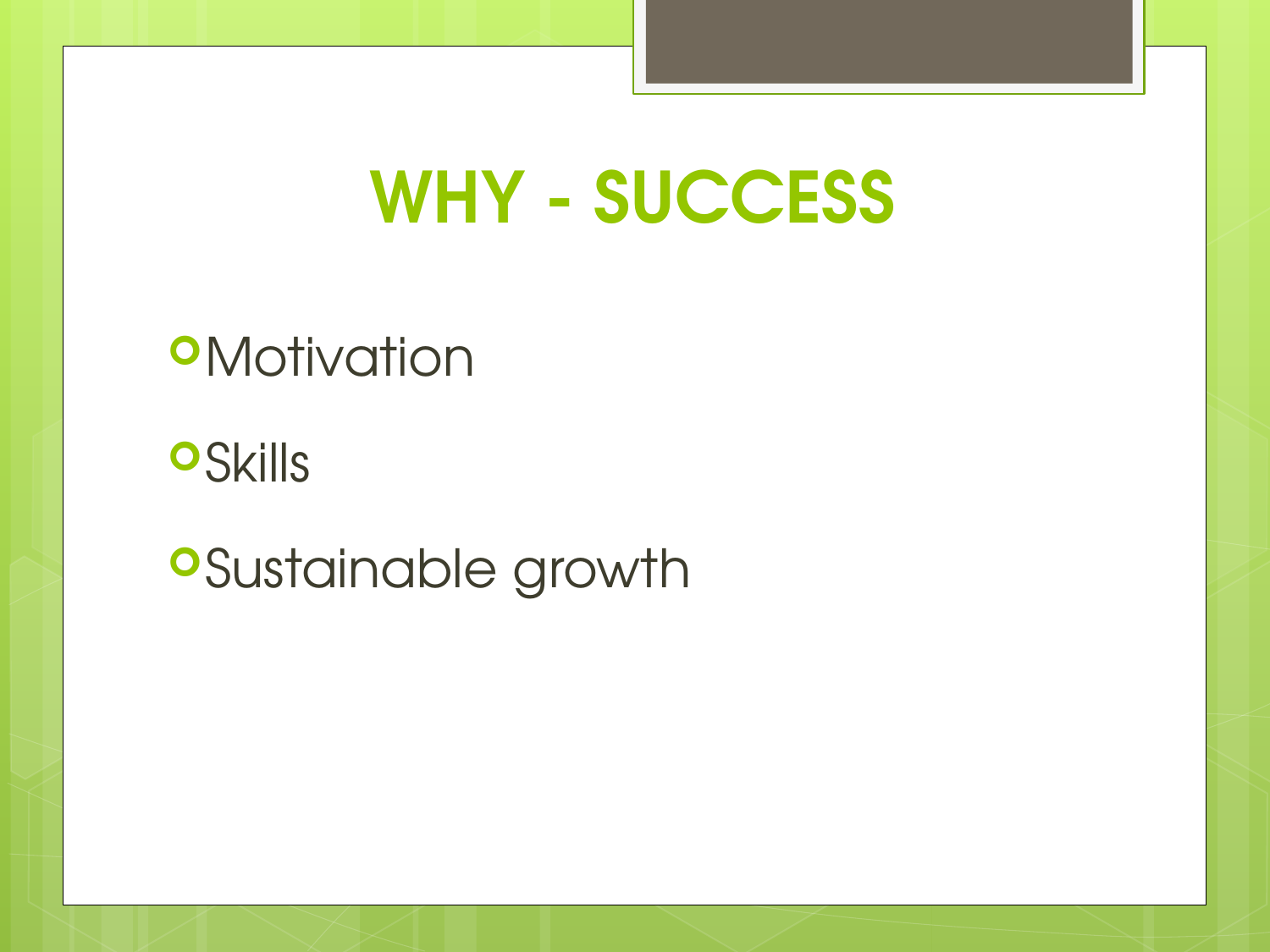

# WHY - SUCCESS
Motivation
Skills
Sustainable growth